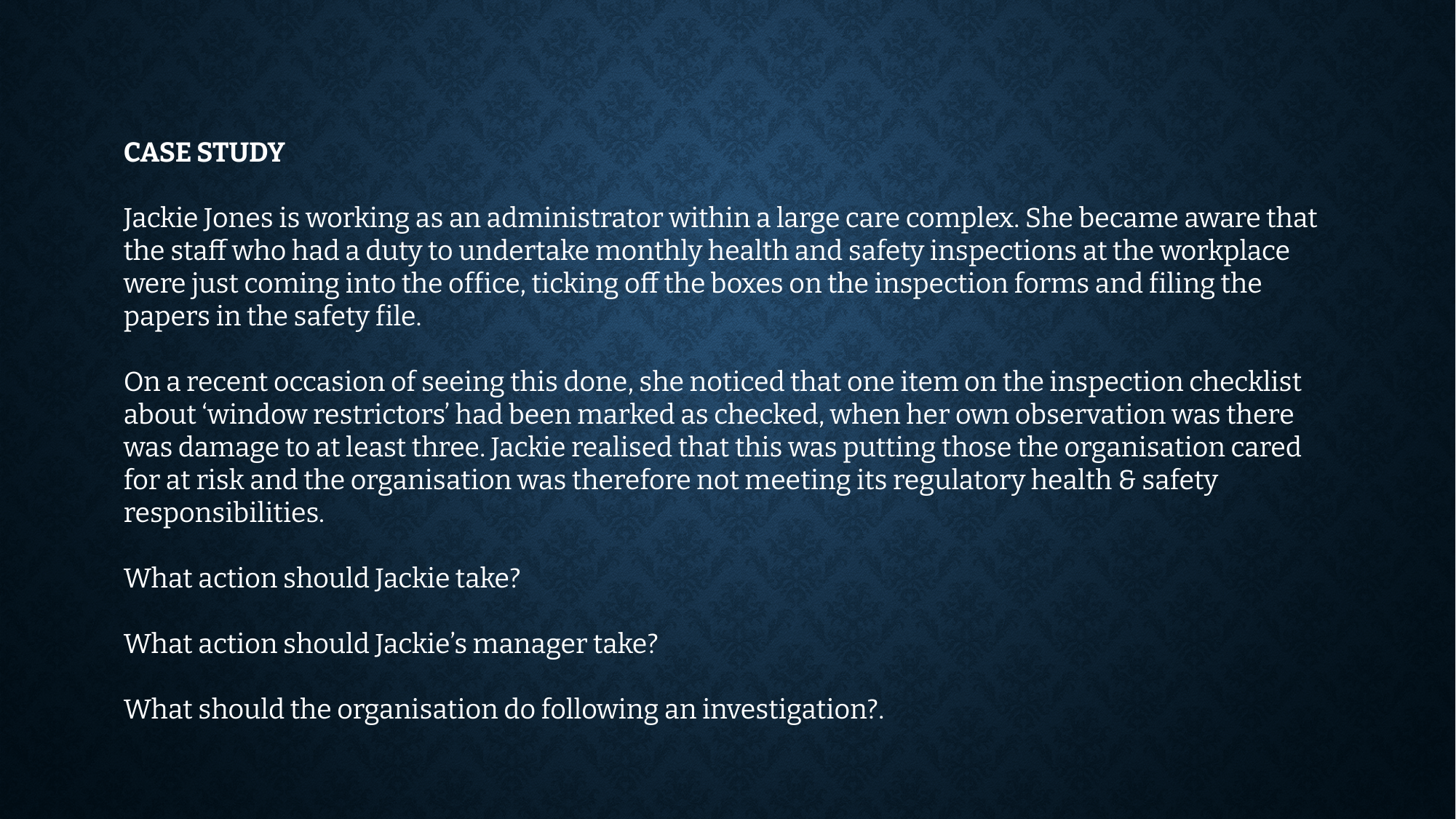

CASE STUDY

Jackie Jones is working as an administrator within a large care complex. She became aware that the staff who had a duty to undertake monthly health and safety inspections at the workplace were just coming into the office, ticking off the boxes on the inspection forms and filing the papers in the safety file.

On a recent occasion of seeing this done, she noticed that one item on the inspection checklist about ‘window restrictors’ had been marked as checked, when her own observation was there was damage to at least three. Jackie realised that this was putting those the organisation cared for at risk and the organisation was therefore not meeting its regulatory health & safety responsibilities.

What action should Jackie take?

What action should Jackie’s manager take?

What should the organisation do following an investigation?.